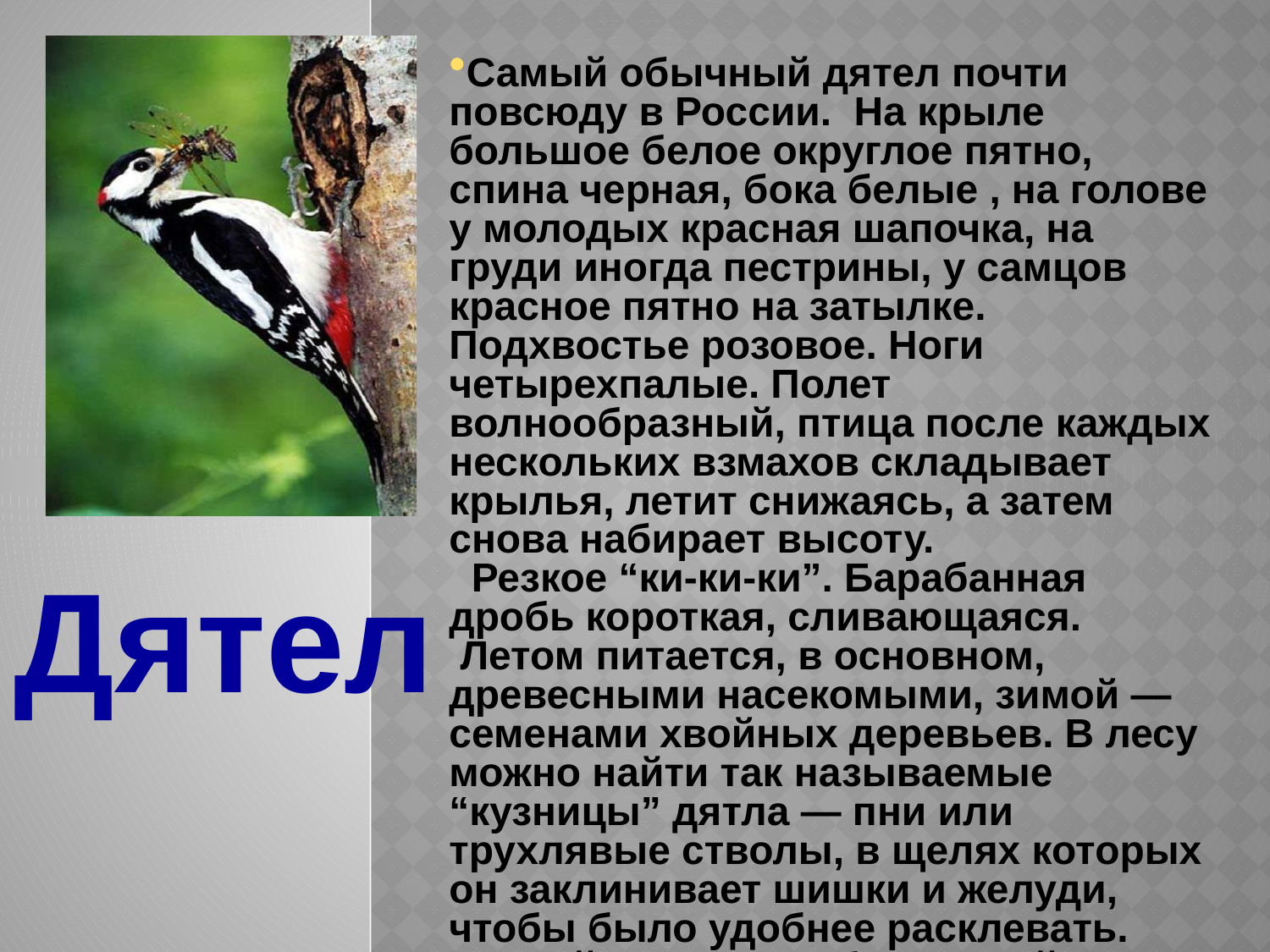

Самый обычный дятел почти повсюду в России.  На крыле большое белое округлое пятно, спина черная, бока белые , на голове у молодых красная шапочка, на груди иногда пестрины, у самцов красное пятно на затылке. Подхвостье розовое. Ноги четырехпалые. Полет волнообразный, птица после каждых нескольких взмахов складывает крылья, летит снижаясь, а затем снова набирает высоту.
  Резкое “ки-ки-ки”. Барабанная дробь короткая, сливающаяся.
 Летом питается, в основном, древесными насекомыми, зимой — семенами хвойных деревьев. В лесу можно найти так называемые “кузницы” дятла — пни или трухлявые стволы, в щелях которых он заклинивает шишки и желуди, чтобы было удобнее расклевать. Весной часто пьет березовый сок, оставляя на стволах аккуратные горизонтальные ряды маленьких отверстий в бересте. Нередко поедает яйца и птенцов, разоряя гнезда мелких воробьиных птиц.
Дятел